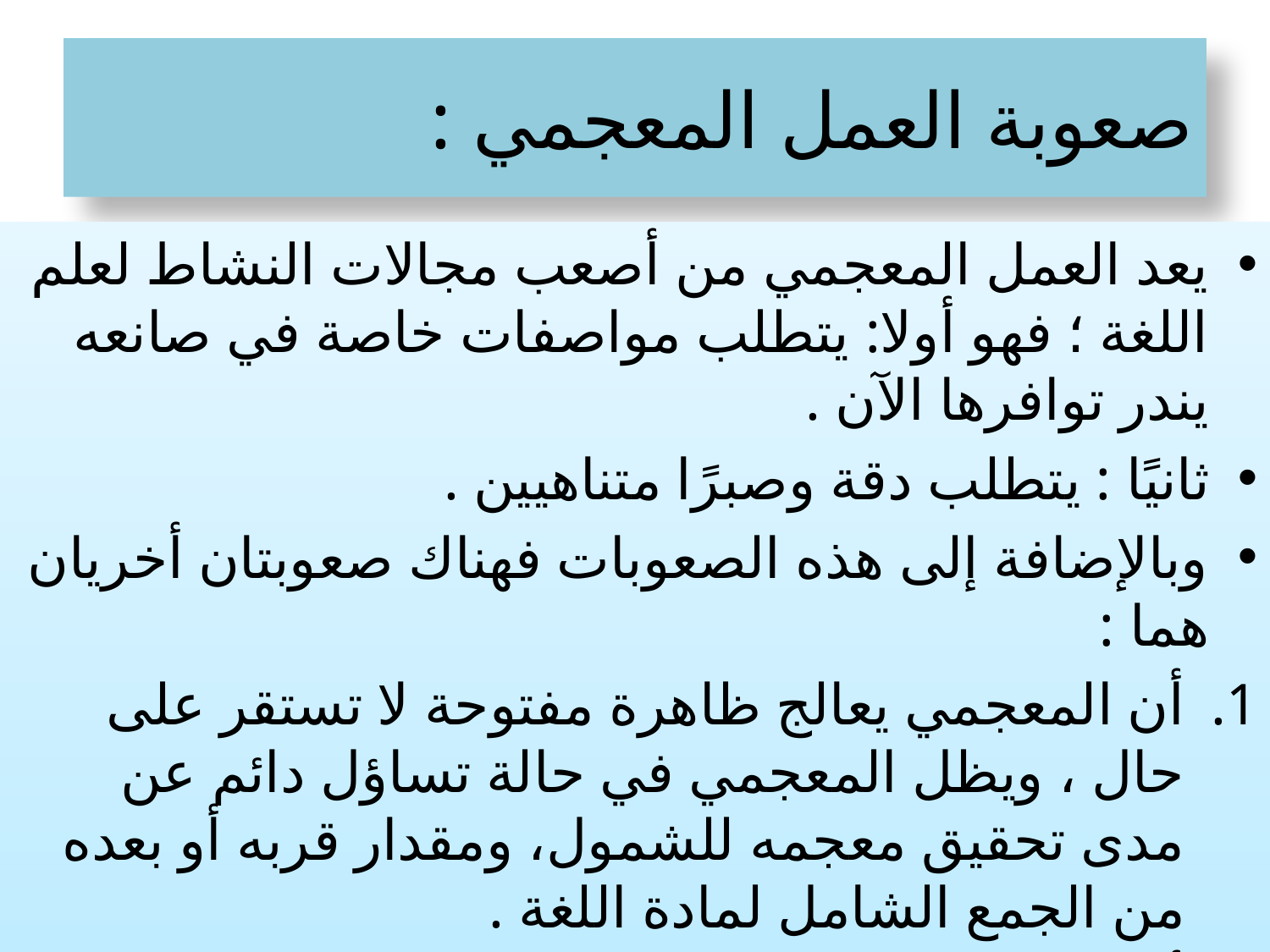

# صعوبة العمل المعجمي :
يعد العمل المعجمي من أصعب مجالات النشاط لعلم اللغة ؛ فهو أولا: يتطلب مواصفات خاصة في صانعه يندر توافرها الآن .
ثانيًا : يتطلب دقة وصبرًا متناهيين .
وبالإضافة إلى هذه الصعوبات فهناك صعوبتان أخريان هما :
أن المعجمي يعالج ظاهرة مفتوحة لا تستقر على حال ، ويظل المعجمي في حالة تساؤل دائم عن مدى تحقيق معجمه للشمول، ومقدار قربه أو بعده من الجمع الشامل لمادة اللغة .
أن المعنى هو المحل الأول لاهتمام المعجمي ، وهو يمثل صعوبة في حد ذاته ، بل عده بعضهم واحدًا من أصعب حقول الدراسة .